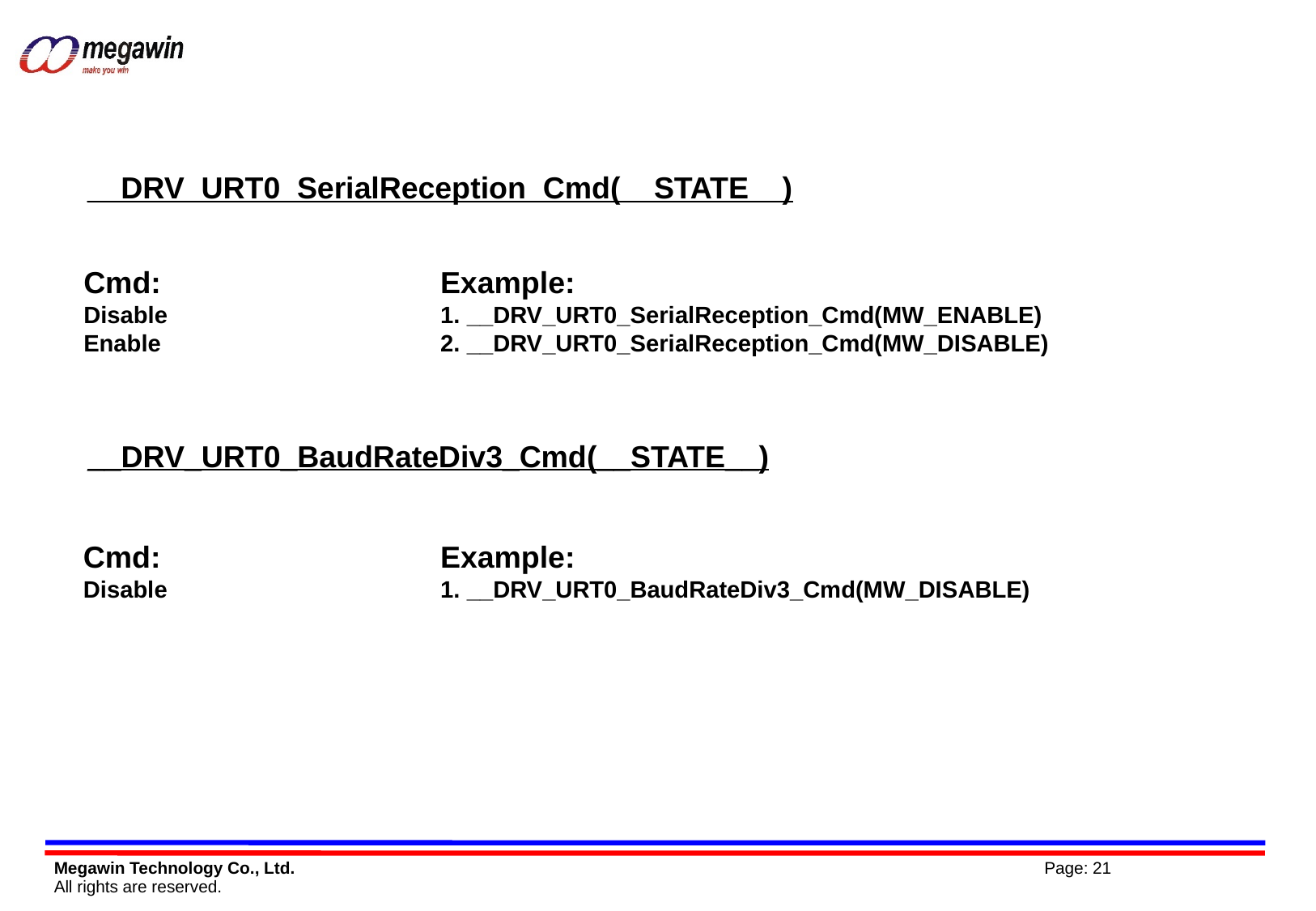

__DRV_URT0_SerialReception_Cmd(__STATE__)
Cmd:
Disable
Enable
Example:
1. __DRV_URT0_SerialReception_Cmd(MW_ENABLE)
2. __DRV_URT0_SerialReception_Cmd(MW_DISABLE)
__DRV_URT0_BaudRateDiv3_Cmd(__STATE__)
Cmd:
Disable
Example:
1. __DRV_URT0_BaudRateDiv3_Cmd(MW_DISABLE)